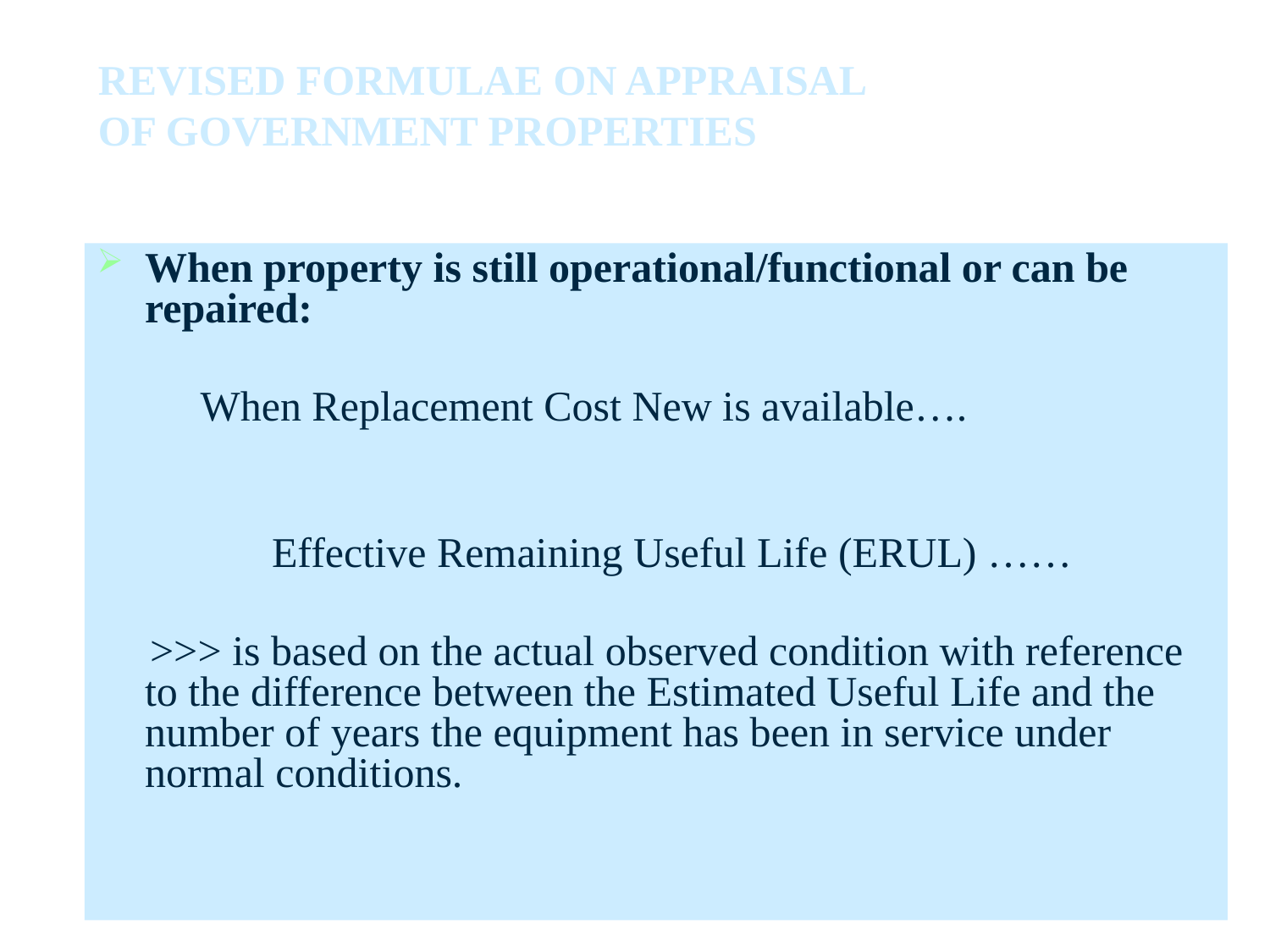

REVISED FORMULAE ON APPRAISAL OF GOVERNMENT PROPERTIES
When property is still operational/functional or can be repaired:

When Replacement Cost New is available….

		Effective Remaining Useful Life (ERUL) ……

     >>> is based on the actual observed condition with reference to the difference between the Estimated Useful Life and the number of years the equipment has been in service under normal conditions.